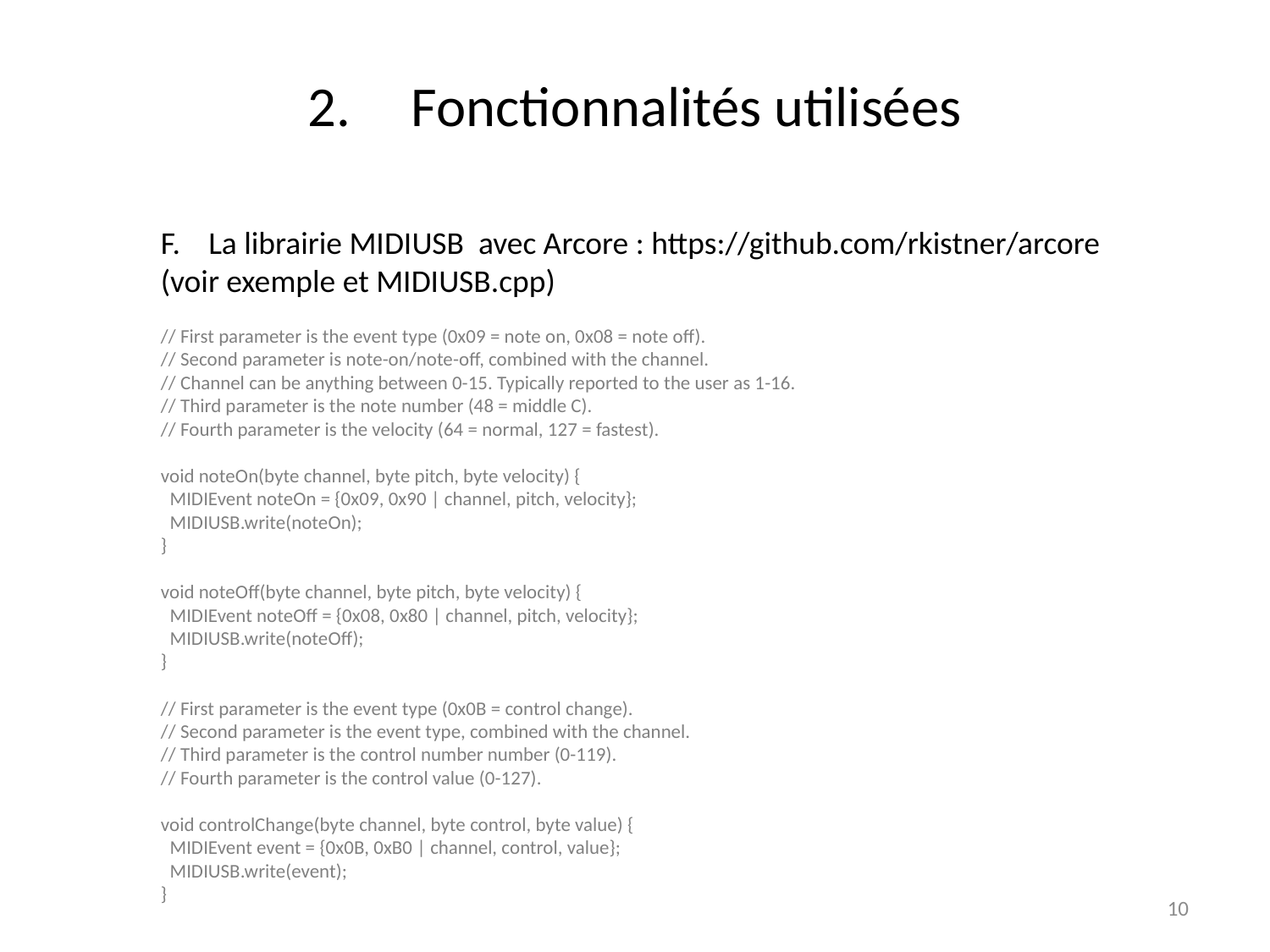

# Fonctionnalités utilisées
La librairie MIDIUSB  avec Arcore : https://github.com/rkistner/arcore
(voir exemple et MIDIUSB.cpp)

// First parameter is the event type (0x09 = note on, 0x08 = note off).
// Second parameter is note-on/note-off, combined with the channel.
// Channel can be anything between 0-15. Typically reported to the user as 1-16.
// Third parameter is the note number (48 = middle C).
// Fourth parameter is the velocity (64 = normal, 127 = fastest).

void noteOn(byte channel, byte pitch, byte velocity) {
  MIDIEvent noteOn = {0x09, 0x90 | channel, pitch, velocity};
  MIDIUSB.write(noteOn);
}

void noteOff(byte channel, byte pitch, byte velocity) {
  MIDIEvent noteOff = {0x08, 0x80 | channel, pitch, velocity};
  MIDIUSB.write(noteOff);
}

// First parameter is the event type (0x0B = control change).
// Second parameter is the event type, combined with the channel.
// Third parameter is the control number number (0-119).
// Fourth parameter is the control value (0-127).

void controlChange(byte channel, byte control, byte value) {
  MIDIEvent event = {0x0B, 0xB0 | channel, control, value};
  MIDIUSB.write(event);
}
10